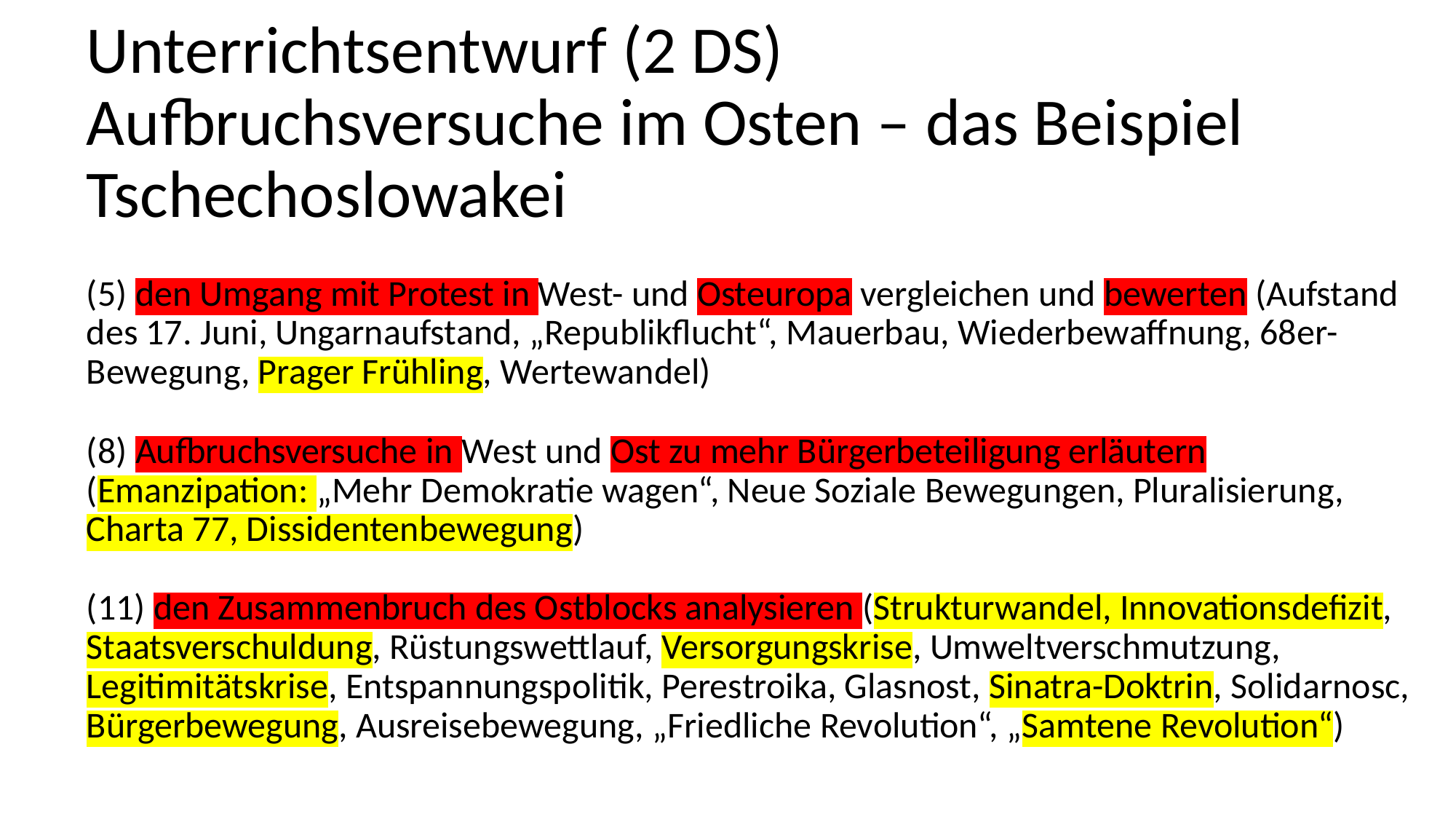

# Unterrichtsentwurf (2 DS) Aufbruchsversuche im Osten – das Beispiel Tschechoslowakei
(5) den Umgang mit Protest in West- und Osteuropa vergleichen und bewerten (Aufstand des 17. Juni, Ungarnaufstand, „Republikflucht“, Mauerbau, Wiederbewaffnung, 68er-Bewegung, Prager Frühling, Wertewandel)
(8) Aufbruchsversuche in West und Ost zu mehr Bürgerbeteiligung erläutern (Emanzipation: „Mehr Demokratie wagen“, Neue Soziale Bewegungen, Pluralisierung, Charta 77, Dissidentenbewegung)
(11) den Zusammenbruch des Ostblocks analysieren (Strukturwandel, Innovationsdefizit, Staatsverschuldung, Rüstungswettlauf, Versorgungskrise, Umweltverschmutzung, Legitimitätskrise, Entspannungspolitik, Perestroika, Glasnost, Sinatra-Doktrin, Solidarnosc, Bürgerbewegung, Ausreisebewegung, „Friedliche Revolution“, „Samtene Revolution“)